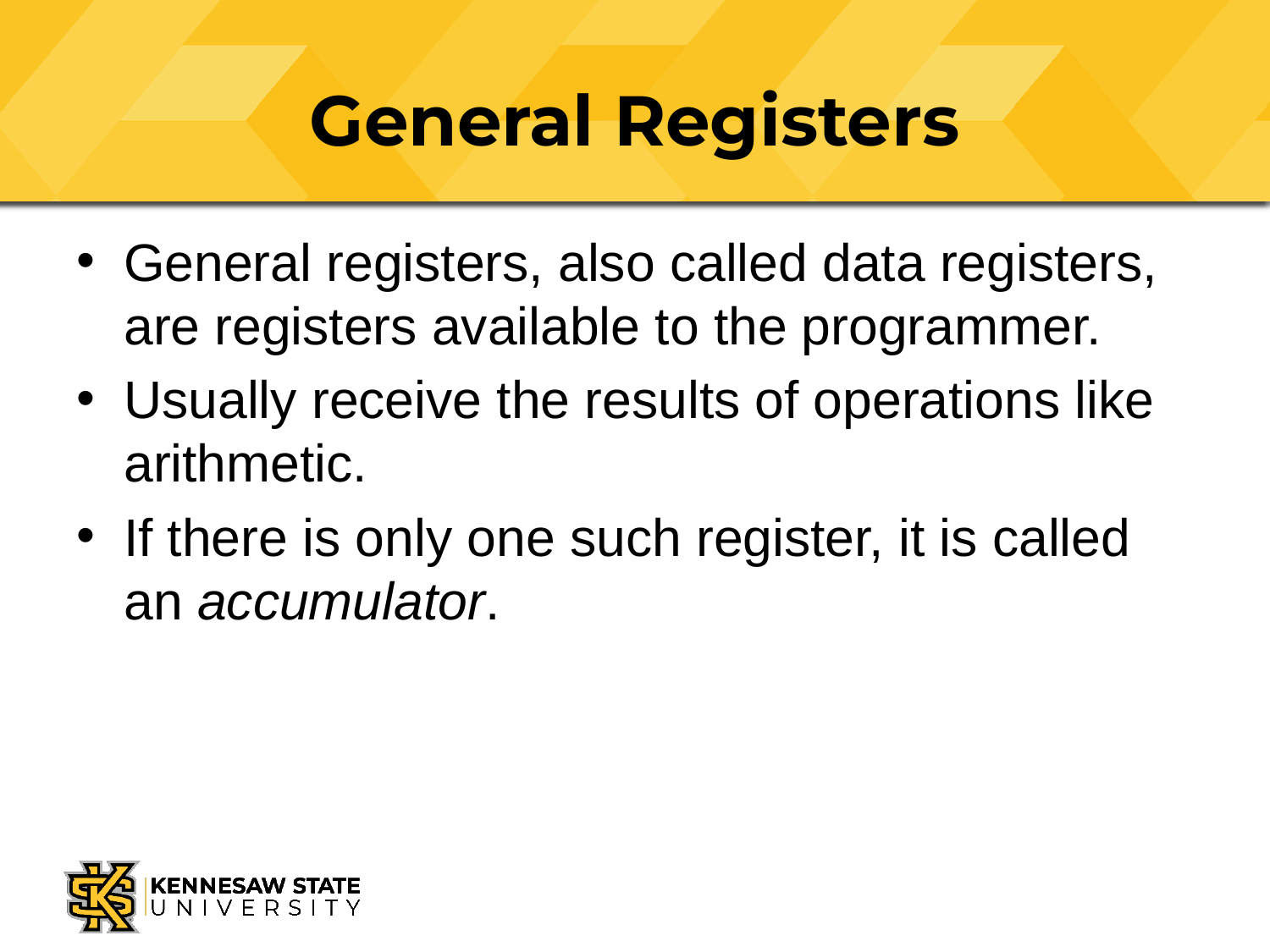

# General Registers
General registers, also called data registers, are registers available to the programmer.
Usually receive the results of operations like arithmetic.
If there is only one such register, it is called an accumulator.